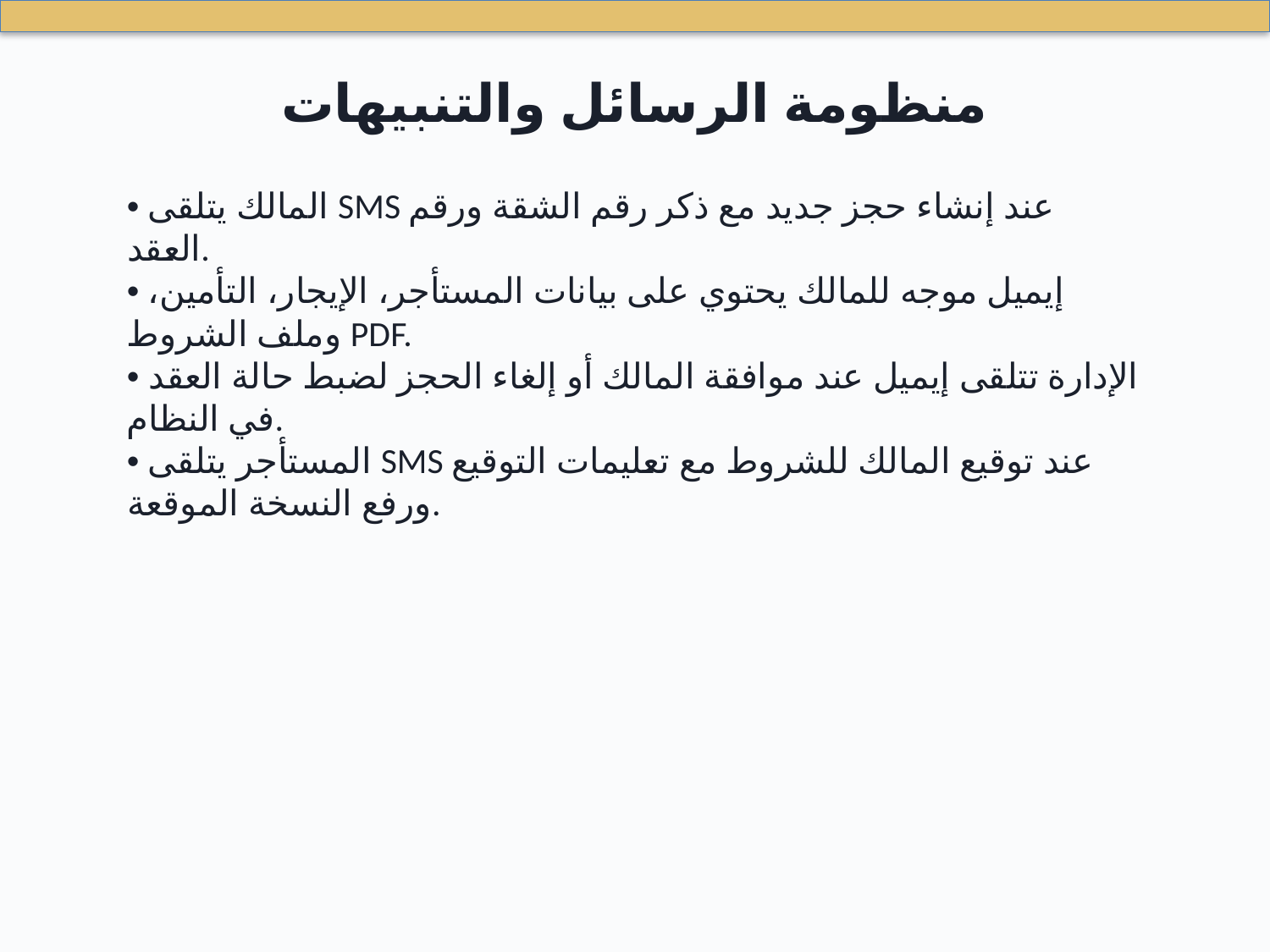

منظومة الرسائل والتنبيهات
• المالك يتلقى SMS عند إنشاء حجز جديد مع ذكر رقم الشقة ورقم العقد.
• إيميل موجه للمالك يحتوي على بيانات المستأجر، الإيجار، التأمين، وملف الشروط PDF.
• الإدارة تتلقى إيميل عند موافقة المالك أو إلغاء الحجز لضبط حالة العقد في النظام.
• المستأجر يتلقى SMS عند توقيع المالك للشروط مع تعليمات التوقيع ورفع النسخة الموقعة.